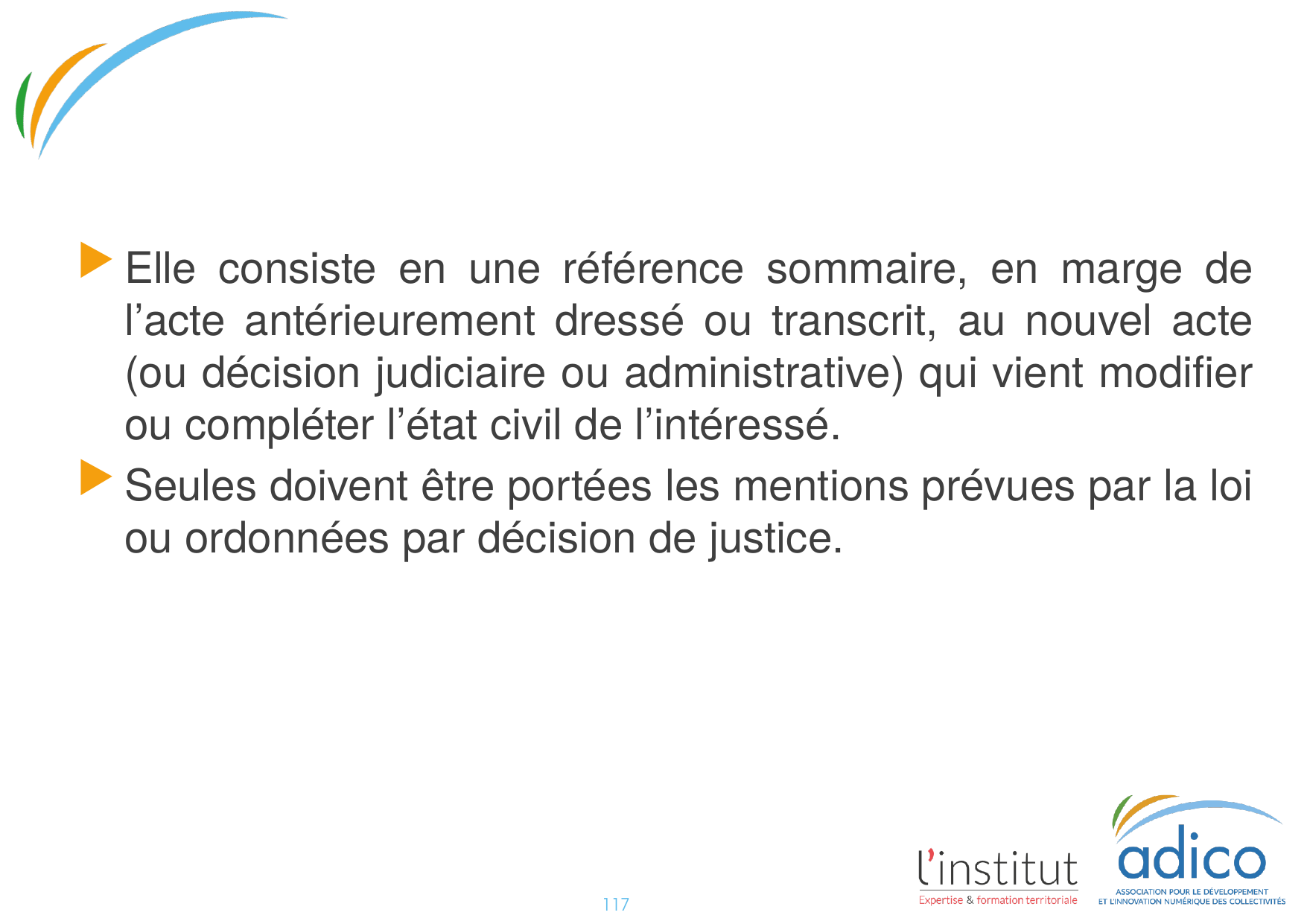

#

Elle consiste en une référence sommaire, en marge de l’acte antérieurement dressé ou transcrit, au nouvel acte (ou décision judiciaire ou administrative) qui vient modifier ou compléter l’état civil de l’intéressé.
Seules doivent être portées les mentions prévues par la loi ou ordonnées par décision de justice.